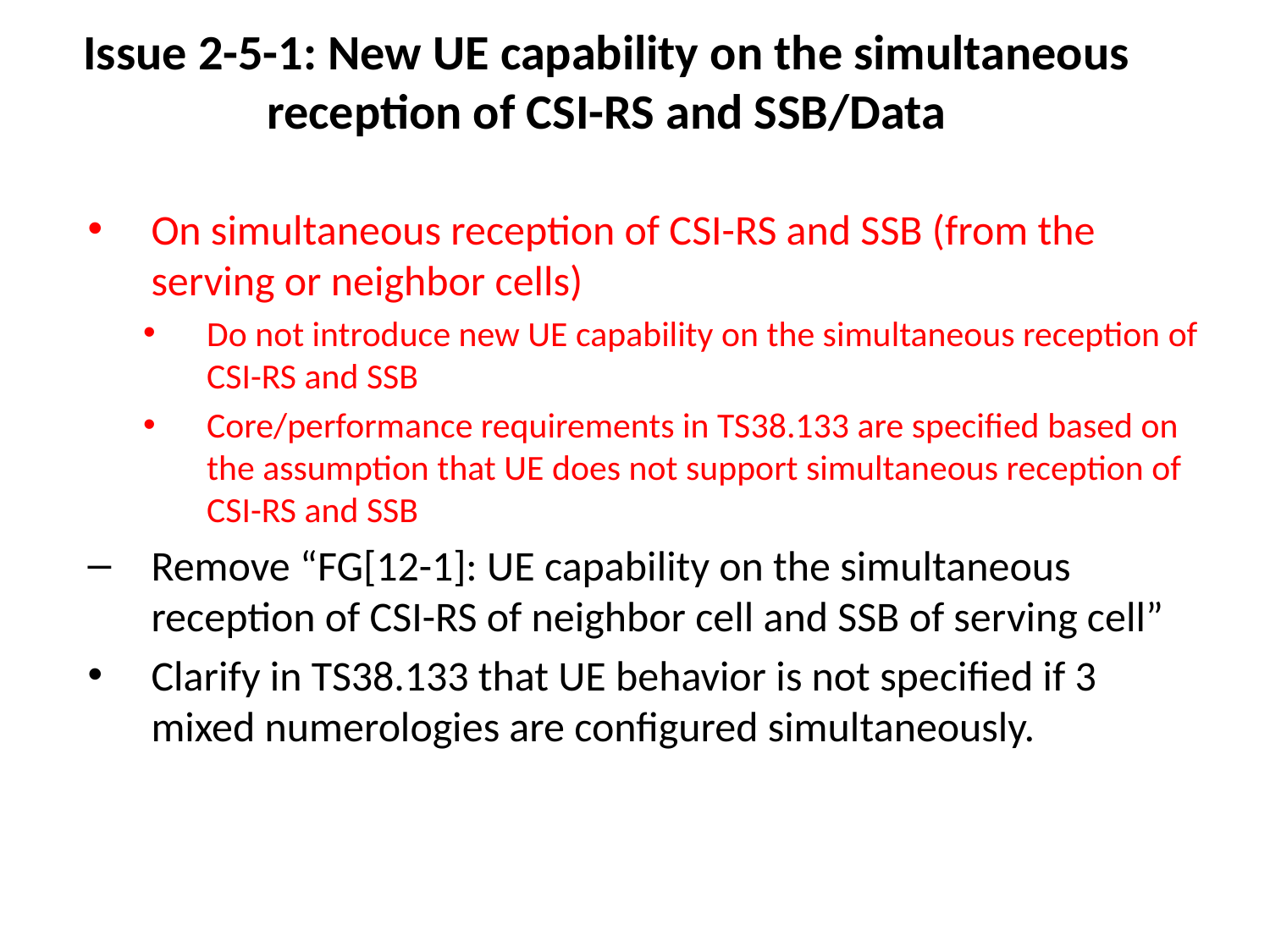

# Issue 2-5-1: New UE capability on the simultaneous reception of CSI-RS and SSB/Data
On simultaneous reception of CSI-RS and SSB (from the serving or neighbor cells)
Do not introduce new UE capability on the simultaneous reception of CSI-RS and SSB
Core/performance requirements in TS38.133 are specified based on the assumption that UE does not support simultaneous reception of CSI-RS and SSB
Remove “FG[12-1]: UE capability on the simultaneous reception of CSI-RS of neighbor cell and SSB of serving cell”
Clarify in TS38.133 that UE behavior is not specified if 3 mixed numerologies are configured simultaneously.